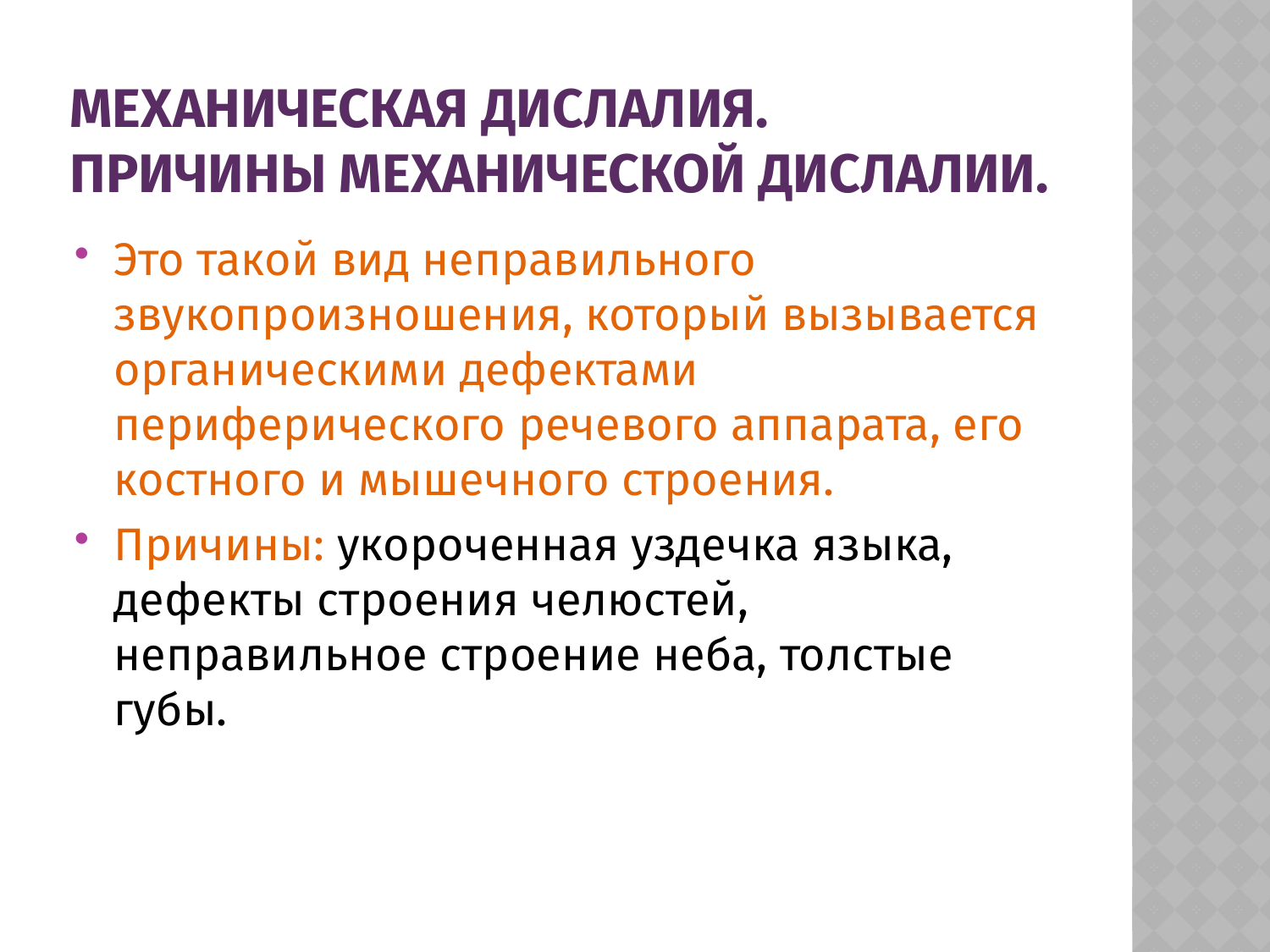

# Механическая дислалия. Причины механической дислалии.
Это такой вид неправильного звукопроизношения, который вызывается органическими дефектами периферического речевого аппарата, его костного и мышечного строения.
Причины: укороченная уздечка языка, дефекты строения челюстей, неправильное строение неба, толстые губы.